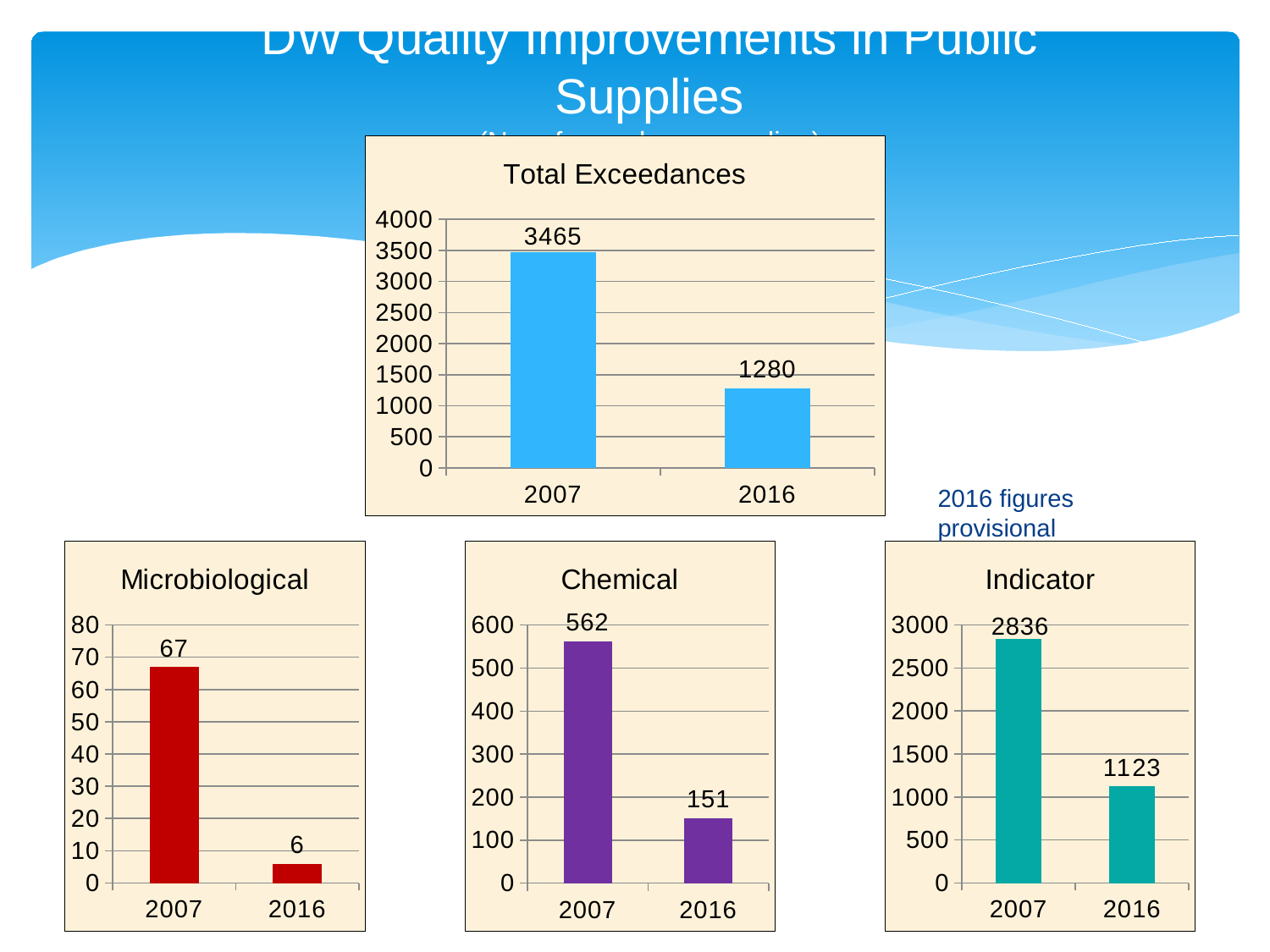

# DW Quality Improvements in Public Supplies (No. of samples exceeding)

### Chart: Total Exceedances

| Category | Total Exceedances |
|---|---|
| 2007 | 3465.0 |
| 2016 | 1280.0 |
2016 figures provisional

### Chart: Microbiological

| Category | Microbiological parameters |
|---|---|
| 2007 | 67.0 |
| 2016 | 6.0 |

### Chart: Indicator

| Category | Indicator Parameters |
|---|---|
| 2007 | 2836.0 |
| 2016 | 1123.0 |

### Chart: Chemical

| Category | Chemical parameters |
|---|---|
| 2007 | 562.0 |
| 2016 | 151.0 |